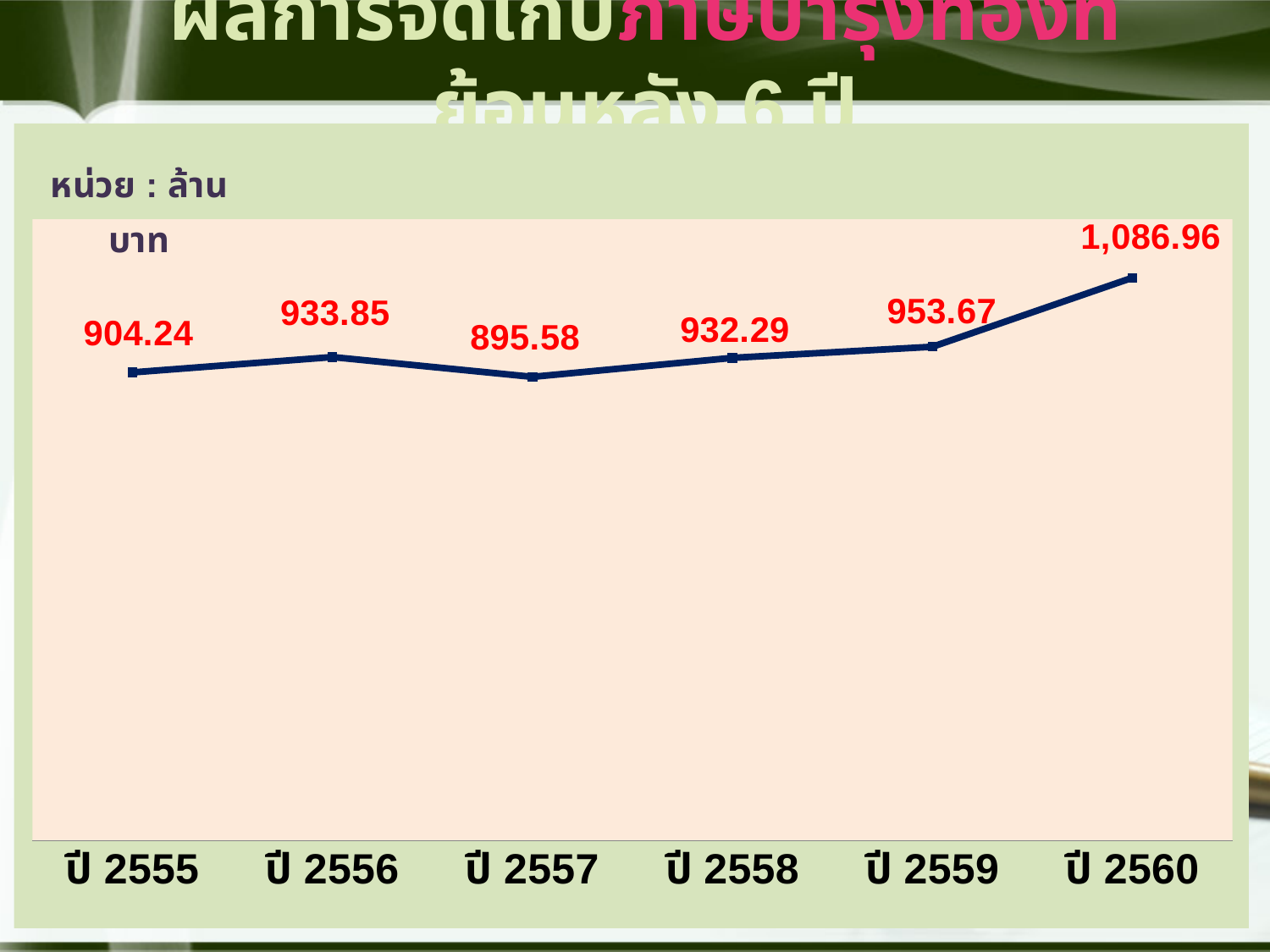

# ผลการจัดเก็บภาษีบำรุงท้องที่ย้อนหลัง 6 ปี

### Chart

| Category |  |
|---|---|
| ปี 2555 | 904.24 |
| ปี 2556 | 933.85 |
| ปี 2557 | 895.58 |
| ปี 2558 | 932.29 |
| ปี 2559 | 953.67 |
| ปี 2560 | 1086.96 |